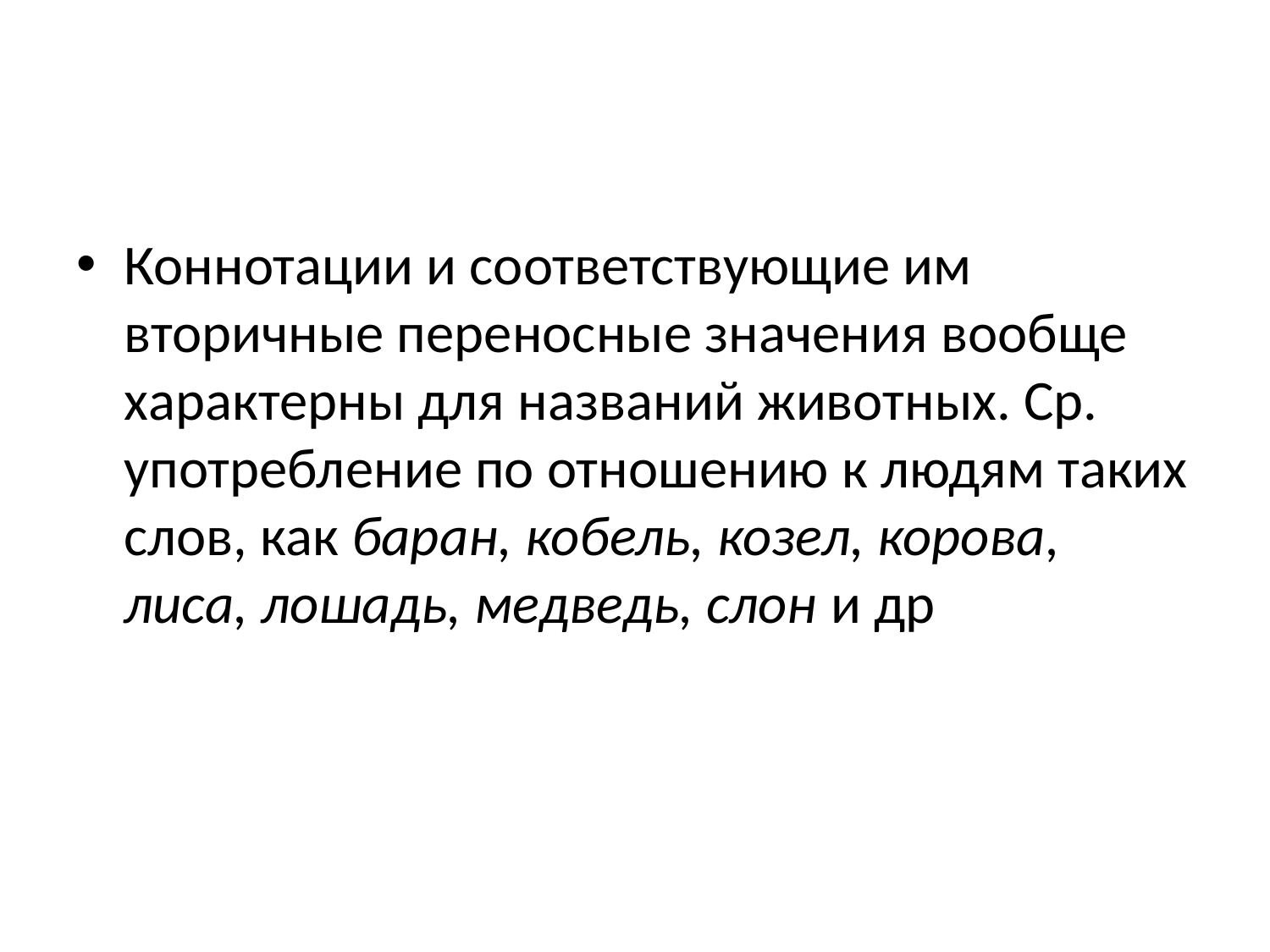

#
Коннотации и соответствующие им вторичные переносные значения вообще характерны для названий животных. Ср. употребление по отношению к людям таких слов, как баран, кобель, козел, корова, лиса, лошадь, медведь, слон и др